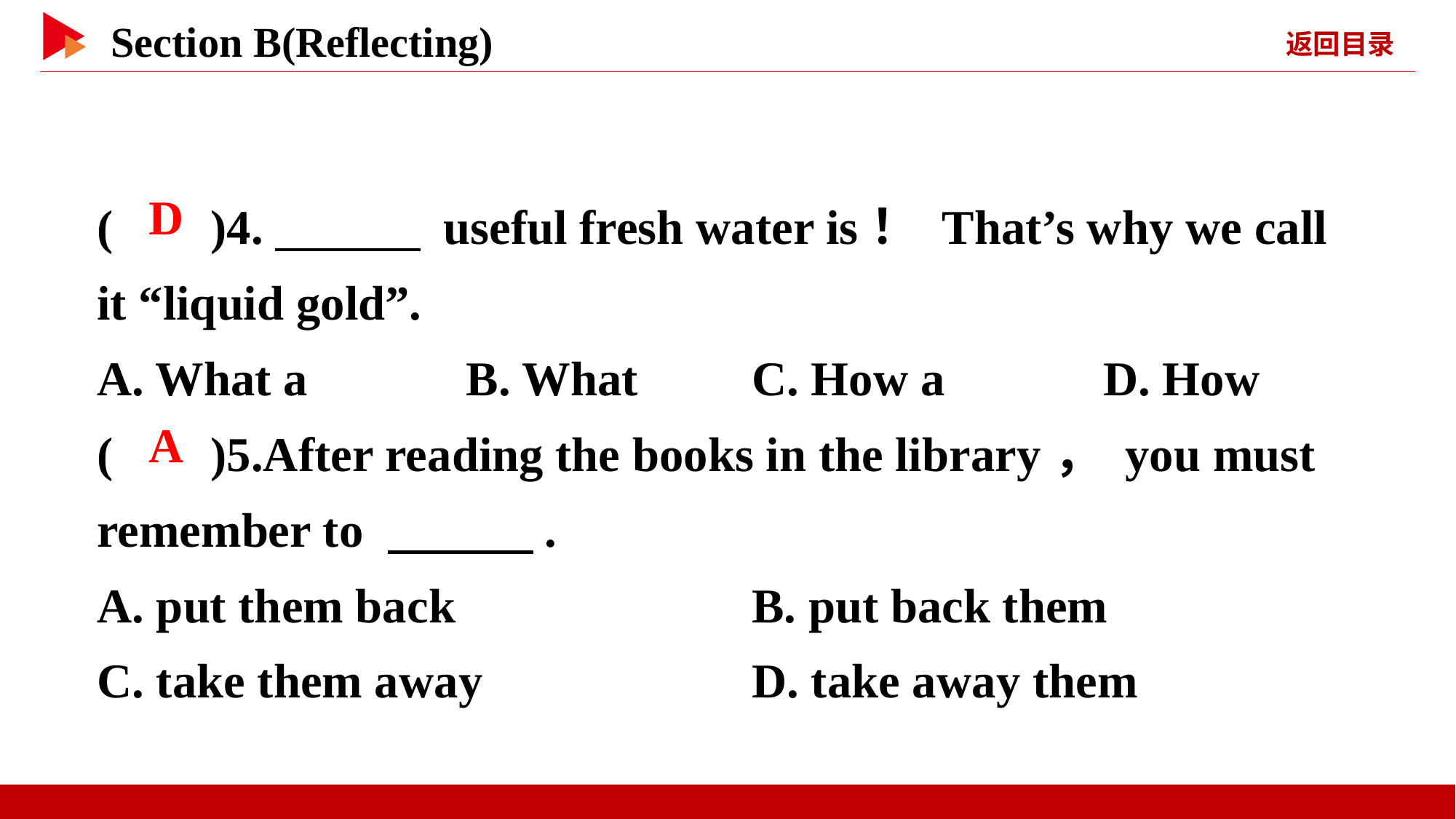

(        )4.　　　 useful fresh water is！ That’s why we call it “liquid gold”.
A. What a             B. What		C. How a             D. How
(        )5.After reading the books in the library， you must remember to 　　　.
A. put them back			B. put back them
C. take them away			D. take away them
   D
   A